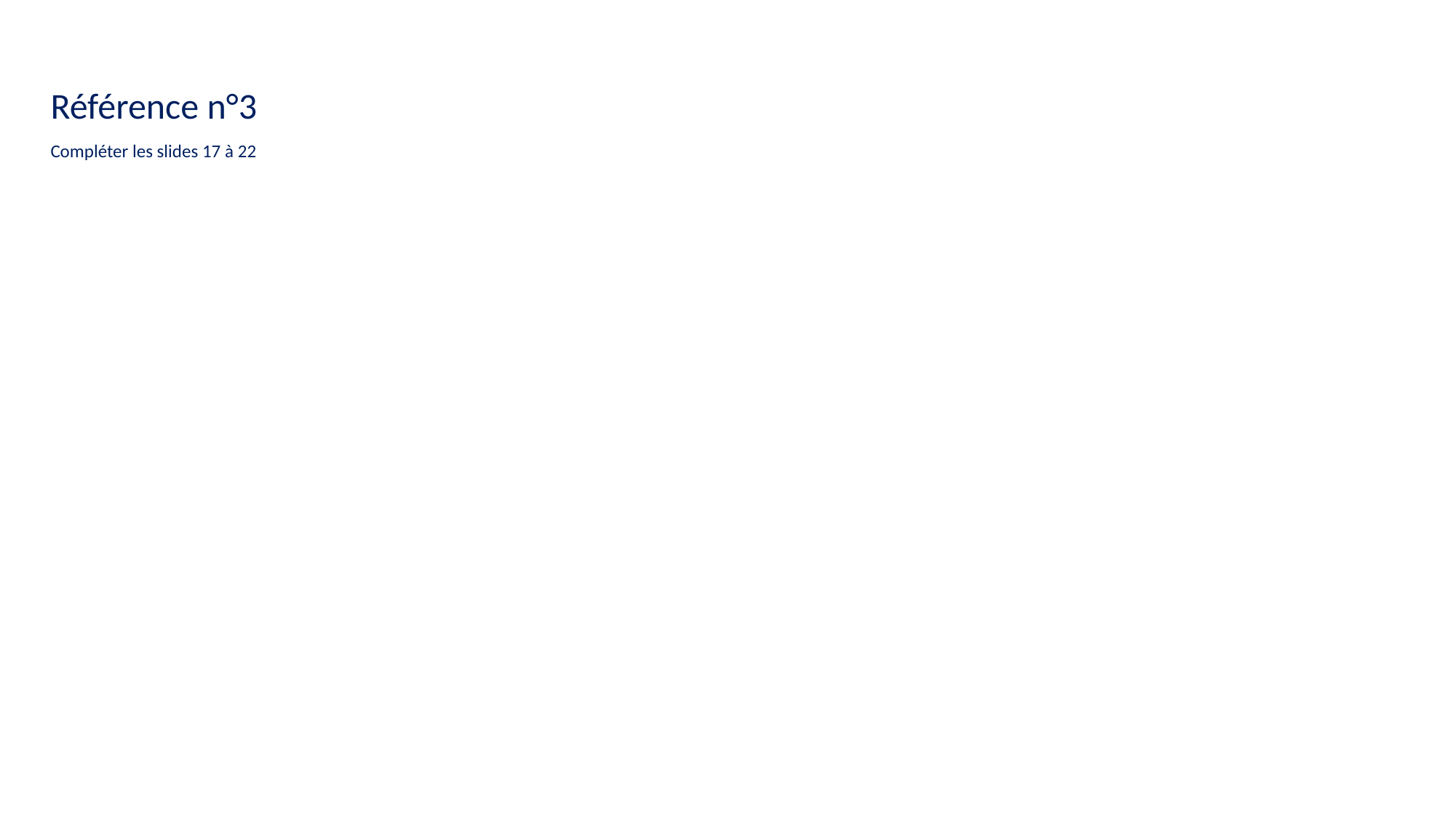

Référence n°3
Compléter les slides 17 à 22